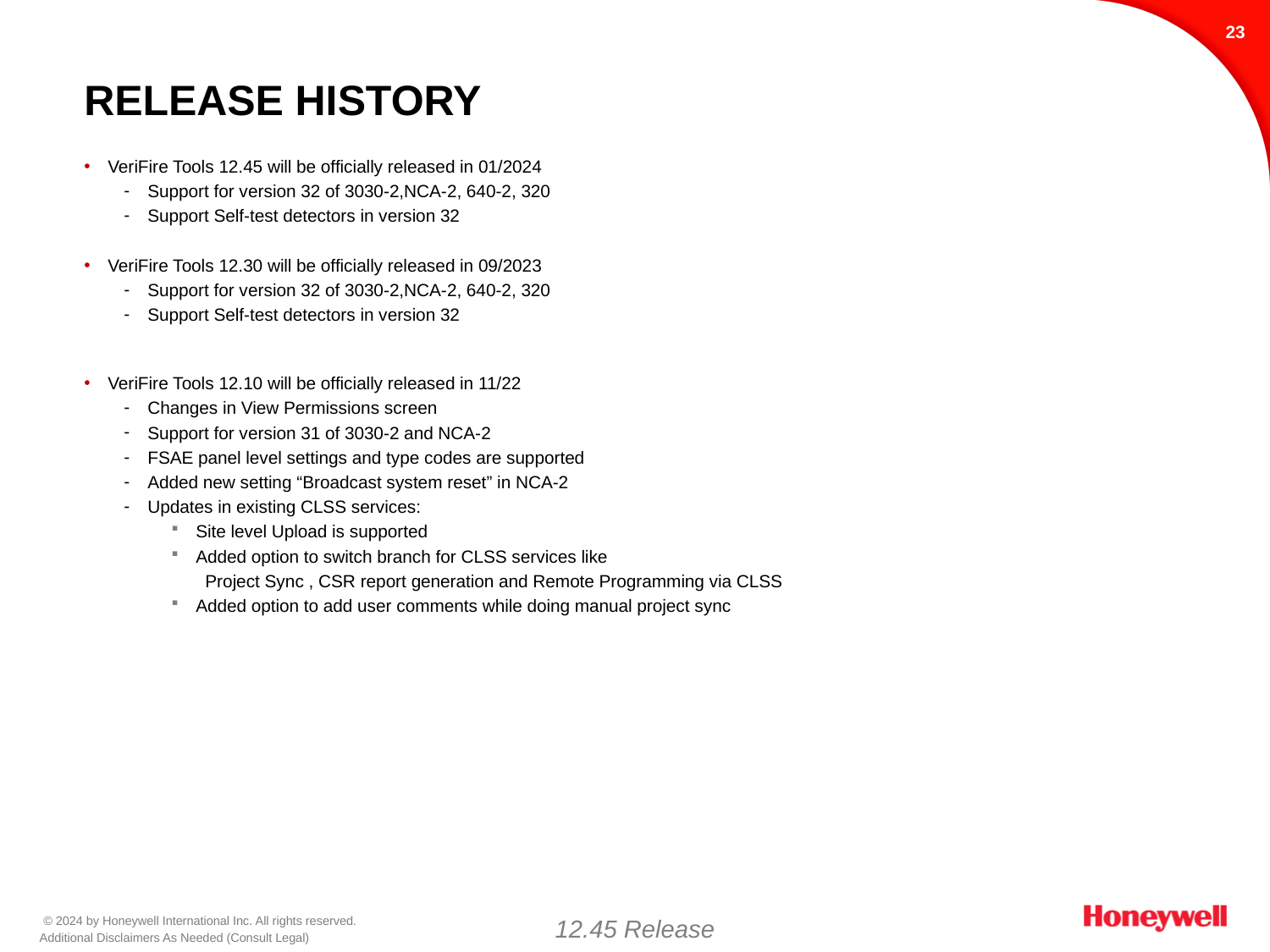

23
# Release History
VeriFire Tools 12.45 will be officially released in 01/2024
Support for version 32 of 3030-2,NCA-2, 640-2, 320
Support Self-test detectors in version 32

VeriFire Tools 12.30 will be officially released in 09/2023
Support for version 32 of 3030-2,NCA-2, 640-2, 320
Support Self-test detectors in version 32

VeriFire Tools 12.10 will be officially released in 11/22
Changes in View Permissions screen
Support for version 31 of 3030-2 and NCA-2
FSAE panel level settings and type codes are supported
Added new setting “Broadcast system reset” in NCA-2
Updates in existing CLSS services:
Site level Upload is supported
Added option to switch branch for CLSS services like
       Project Sync , CSR report generation and Remote Programming via CLSS
Added option to add user comments while doing manual project sync

12.45 Release